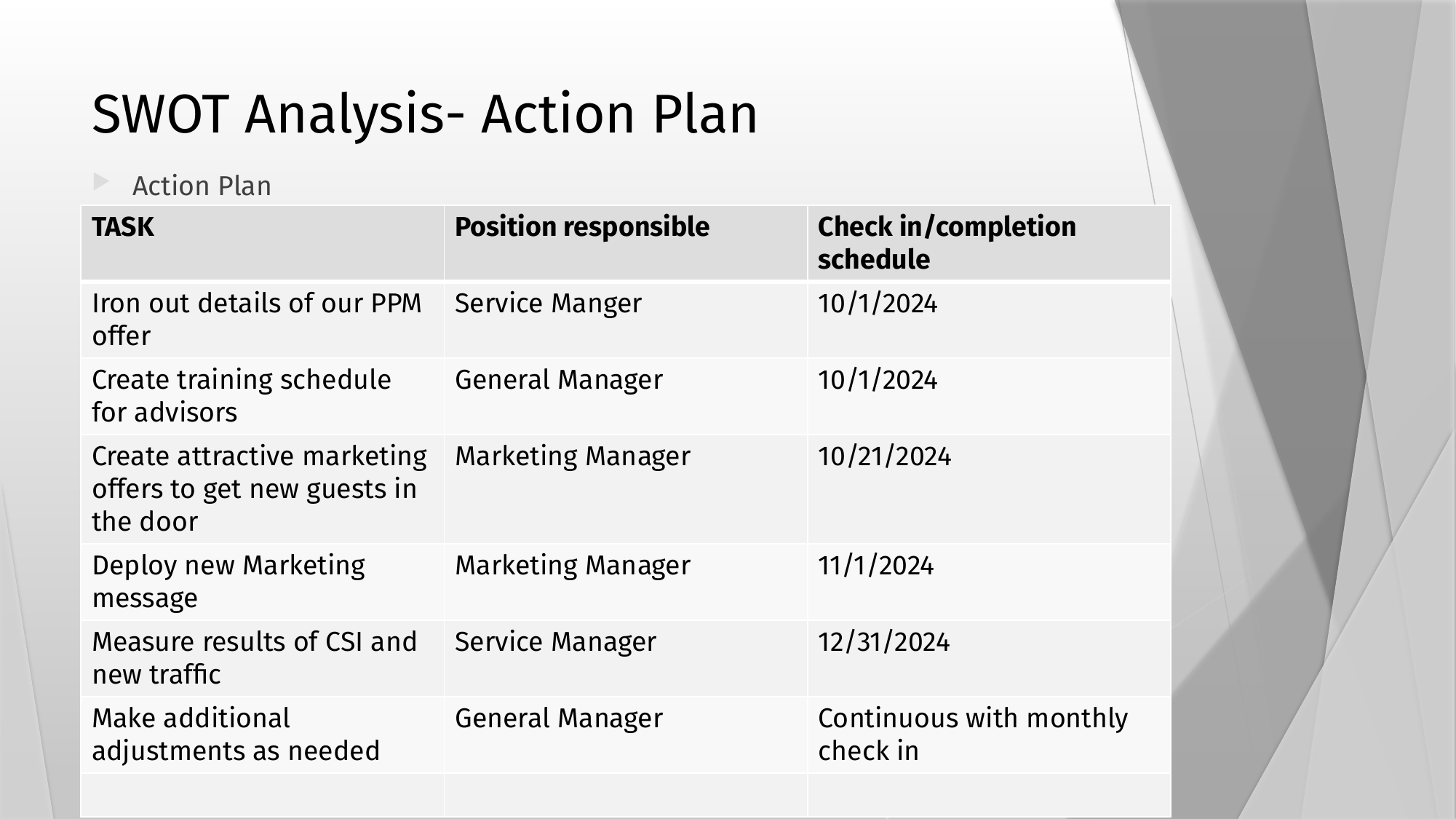

# SWOT Analysis- Action Plan
Action Plan

| TASK | Position responsible | Check in/completion schedule |
| --- | --- | --- |
| Iron out details of our PPM offer | Service Manger | 10/1/2024 |
| Create training schedule for advisors | General Manager | 10/1/2024 |
| Create attractive marketing offers to get new guests in the door | Marketing Manager | 10/21/2024 |
| Deploy new Marketing message | Marketing Manager | 11/1/2024 |
| Measure results of CSI and new traffic | Service Manager | 12/31/2024 |
| Make additional adjustments as needed | General Manager | Continuous with monthly check in |
|  |  |  |